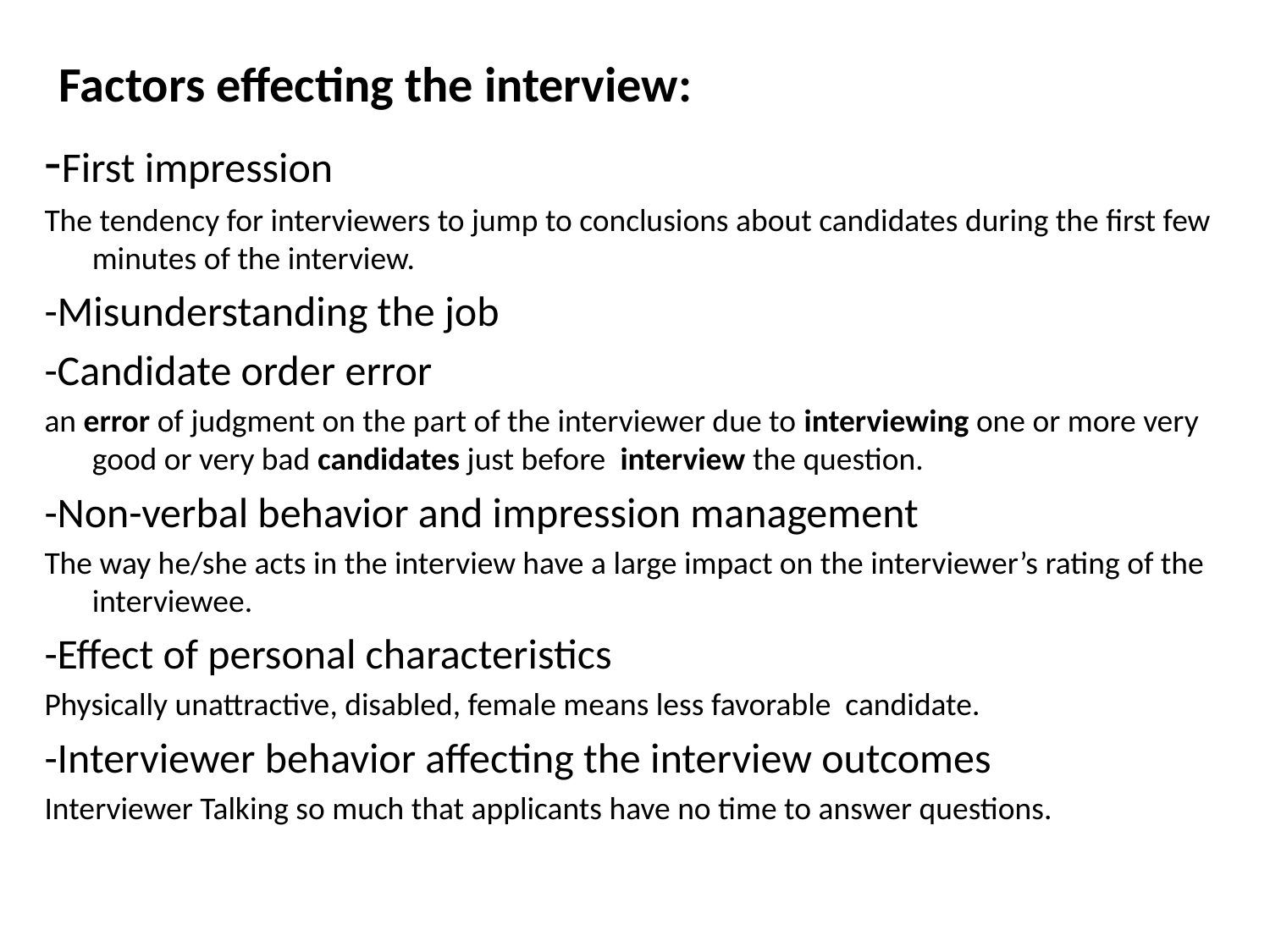

Factors effecting the interview:
-First impression
The tendency for interviewers to jump to conclusions about candidates during the first few minutes of the interview.
-Misunderstanding the job
-Candidate order error
an error of judgment on the part of the interviewer due to interviewing one or more very good or very bad candidates just before  interview the question.
-Non-verbal behavior and impression management
The way he/she acts in the interview have a large impact on the interviewer’s rating of the interviewee.
-Effect of personal characteristics
Physically unattractive, disabled, female means less favorable  candidate.
-Interviewer behavior affecting the interview outcomes
Interviewer Talking so much that applicants have no time to answer questions.